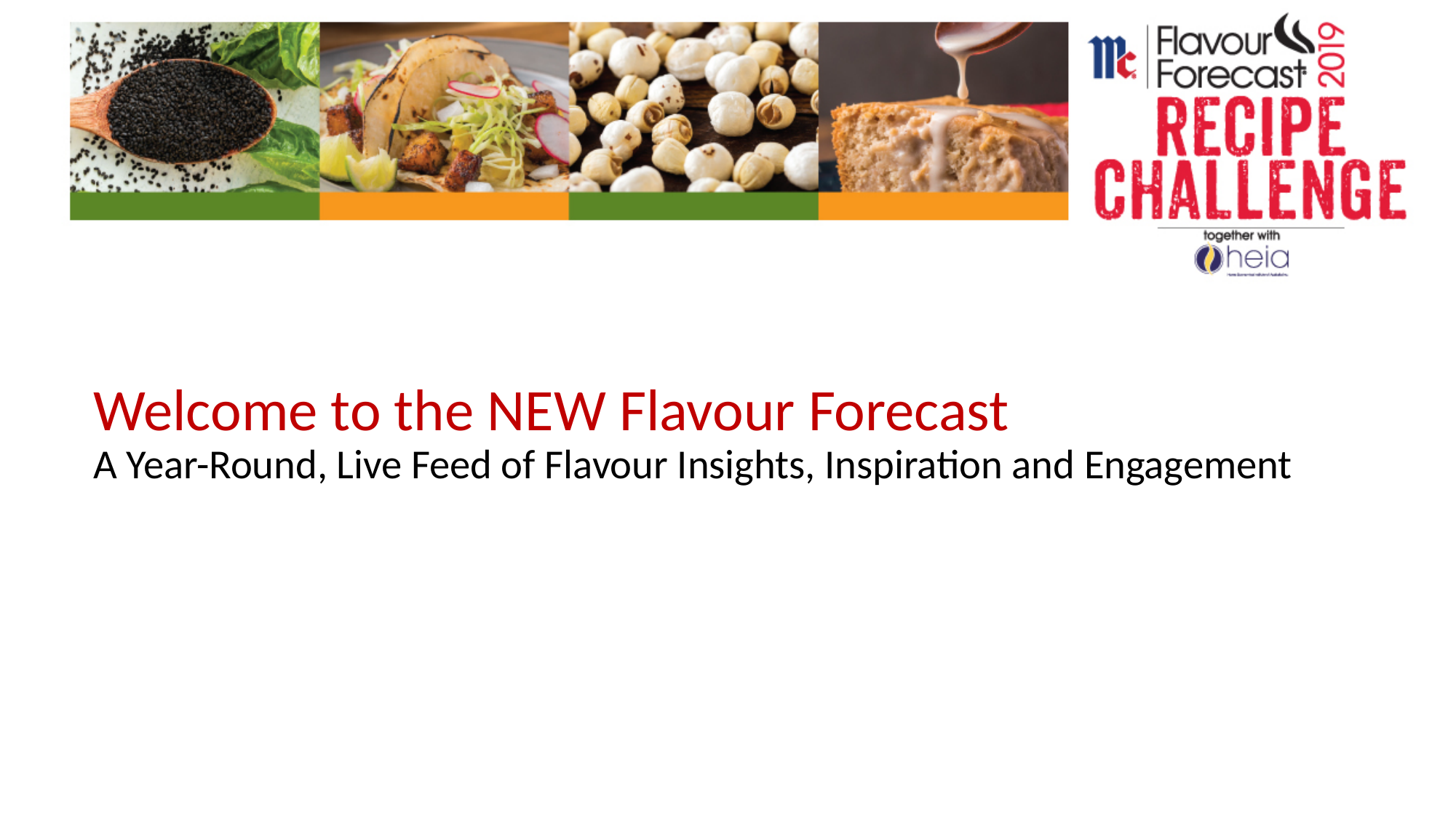

Welcome to the NEW Flavour Forecast
A Year-Round, Live Feed of Flavour Insights, Inspiration and Engagement